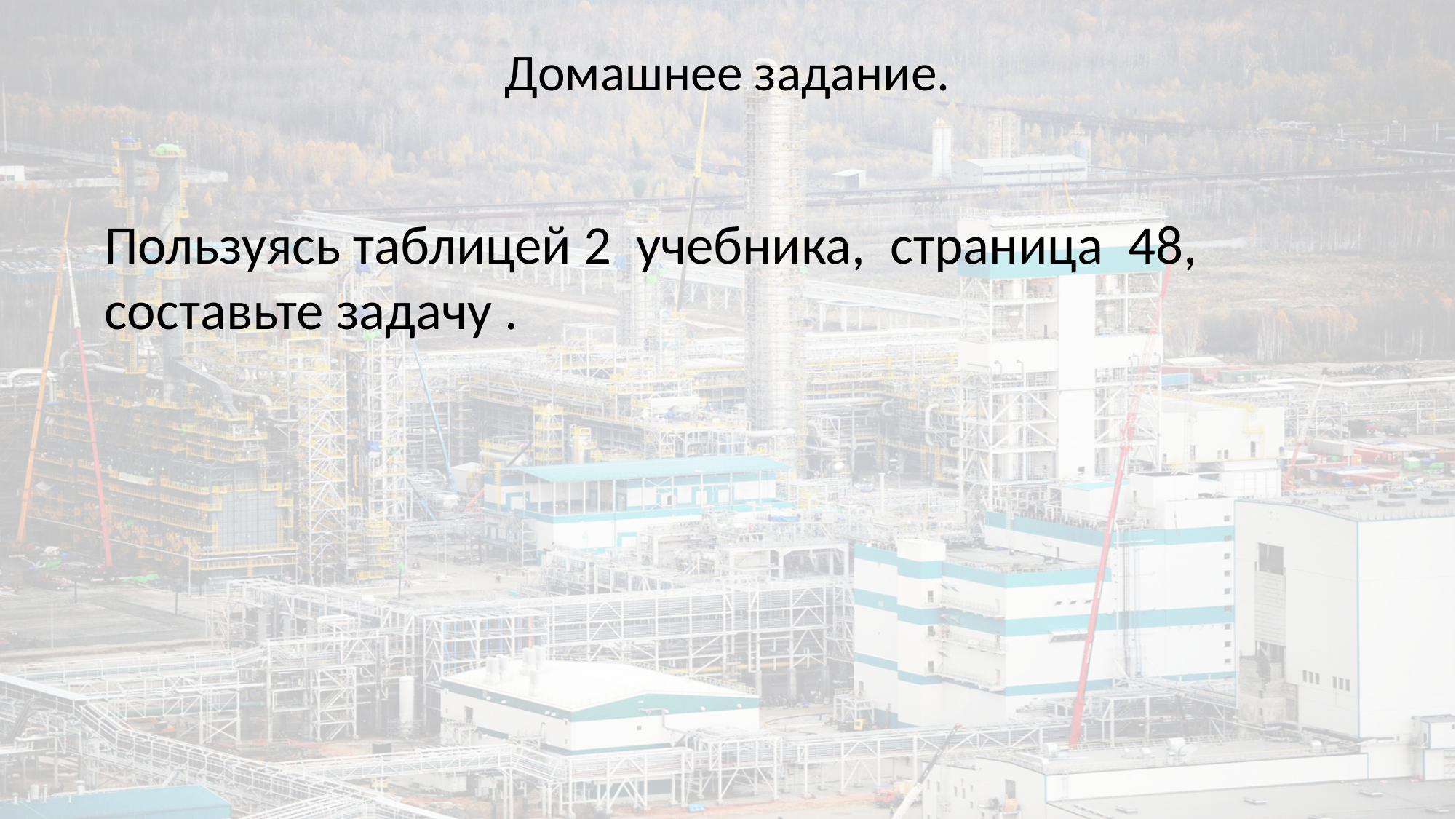

# Домашнее задание.
Пользуясь таблицей 2  учебника,  страница  48, составьте задачу .